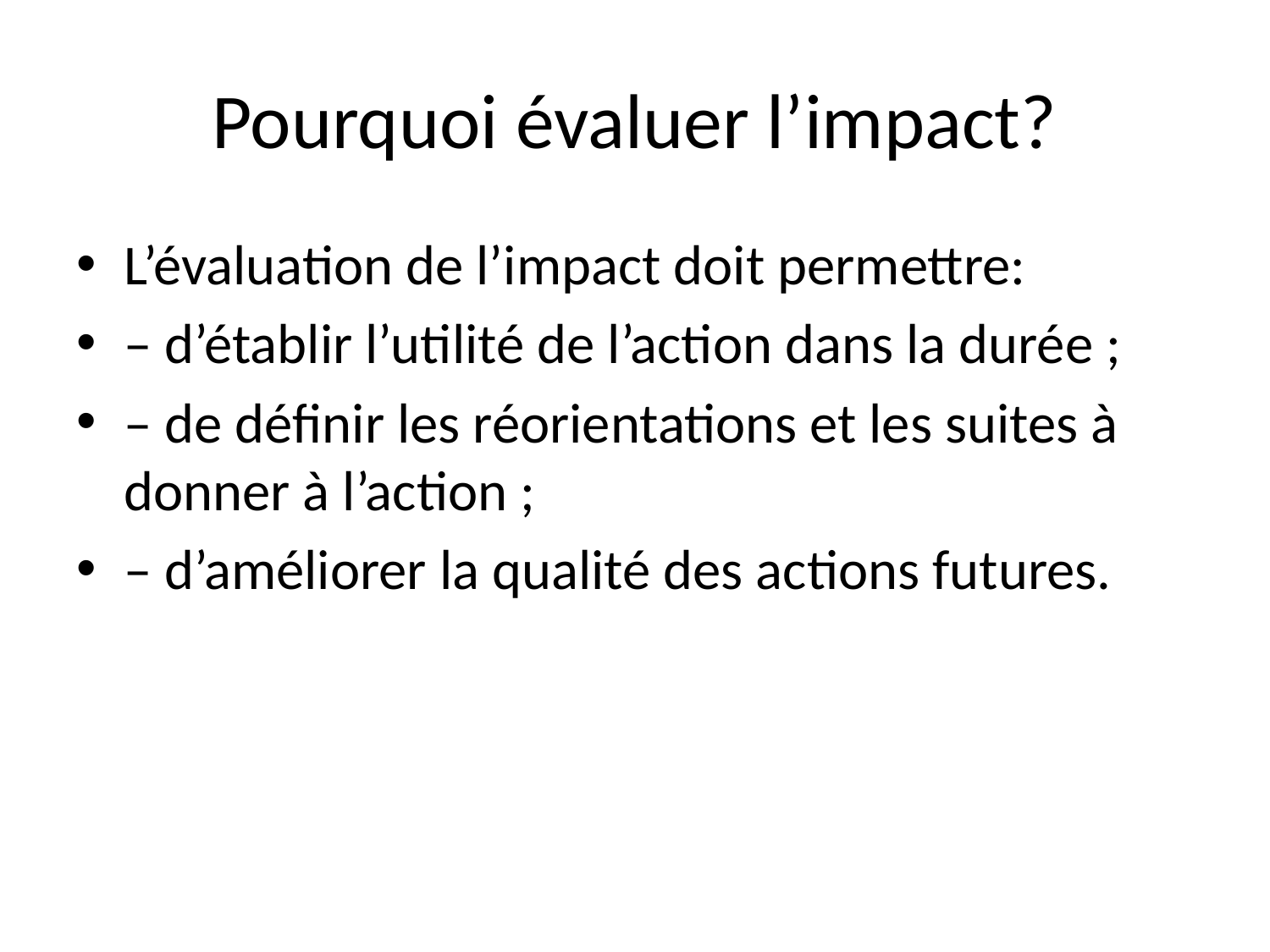

# Pourquoi évaluer l’impact?
L’évaluation de l’impact doit permettre:
– d’établir l’utilité de l’action dans la durée ;
– de définir les réorientations et les suites à donner à l’action ;
– d’améliorer la qualité des actions futures.